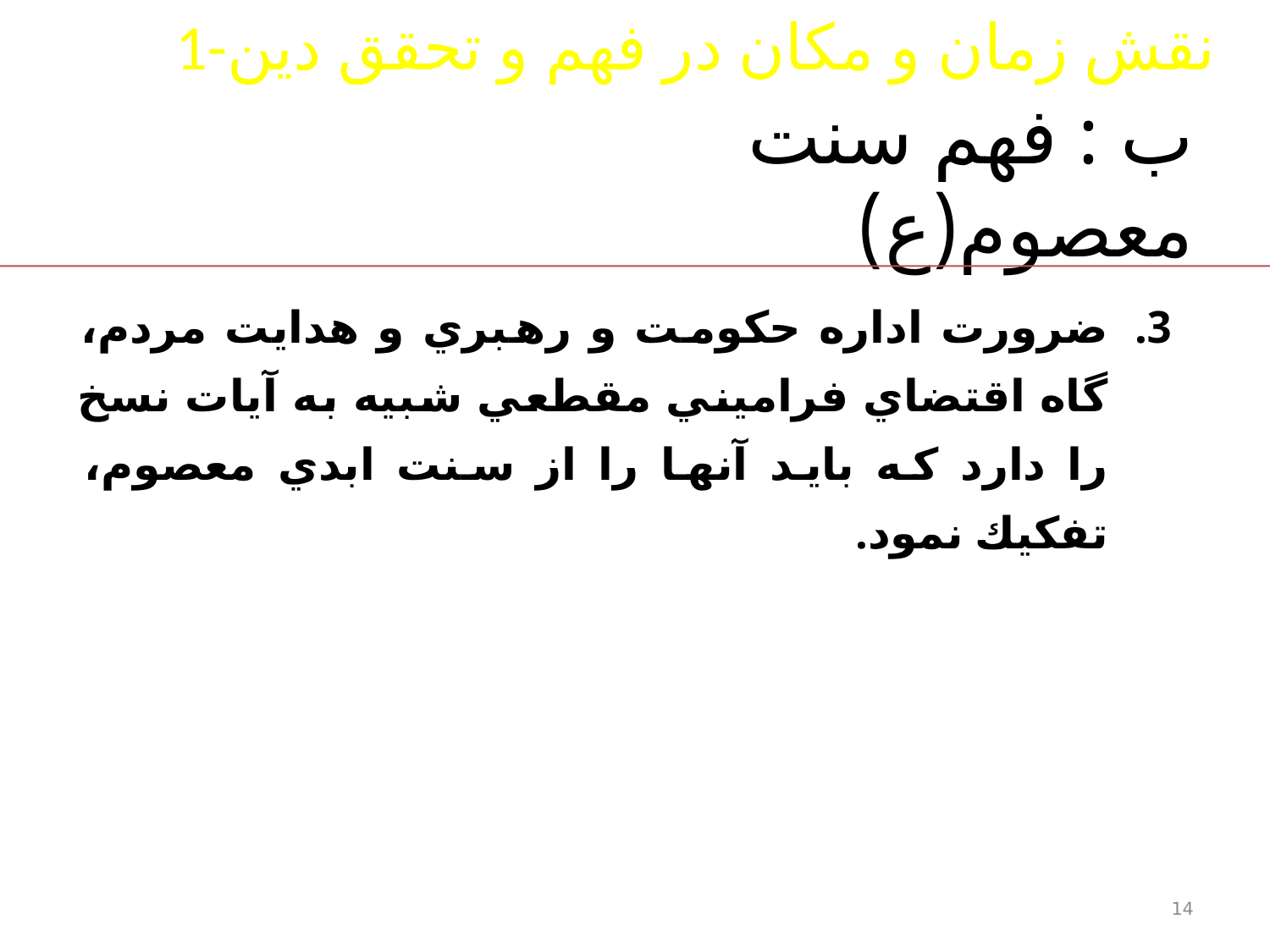

1-نقش زمان و مكان در فهم و تحقق دين
# ب : فهم سنت معصوم(ع)

ضرورت اداره حكومت و رهبري و هدايت مردم، گاه اقتضاي فراميني مقطعي شبيه به آيات نسخ را دارد كه بايد آنها را از سنت ابدي معصوم، تفكيك نمود.
14